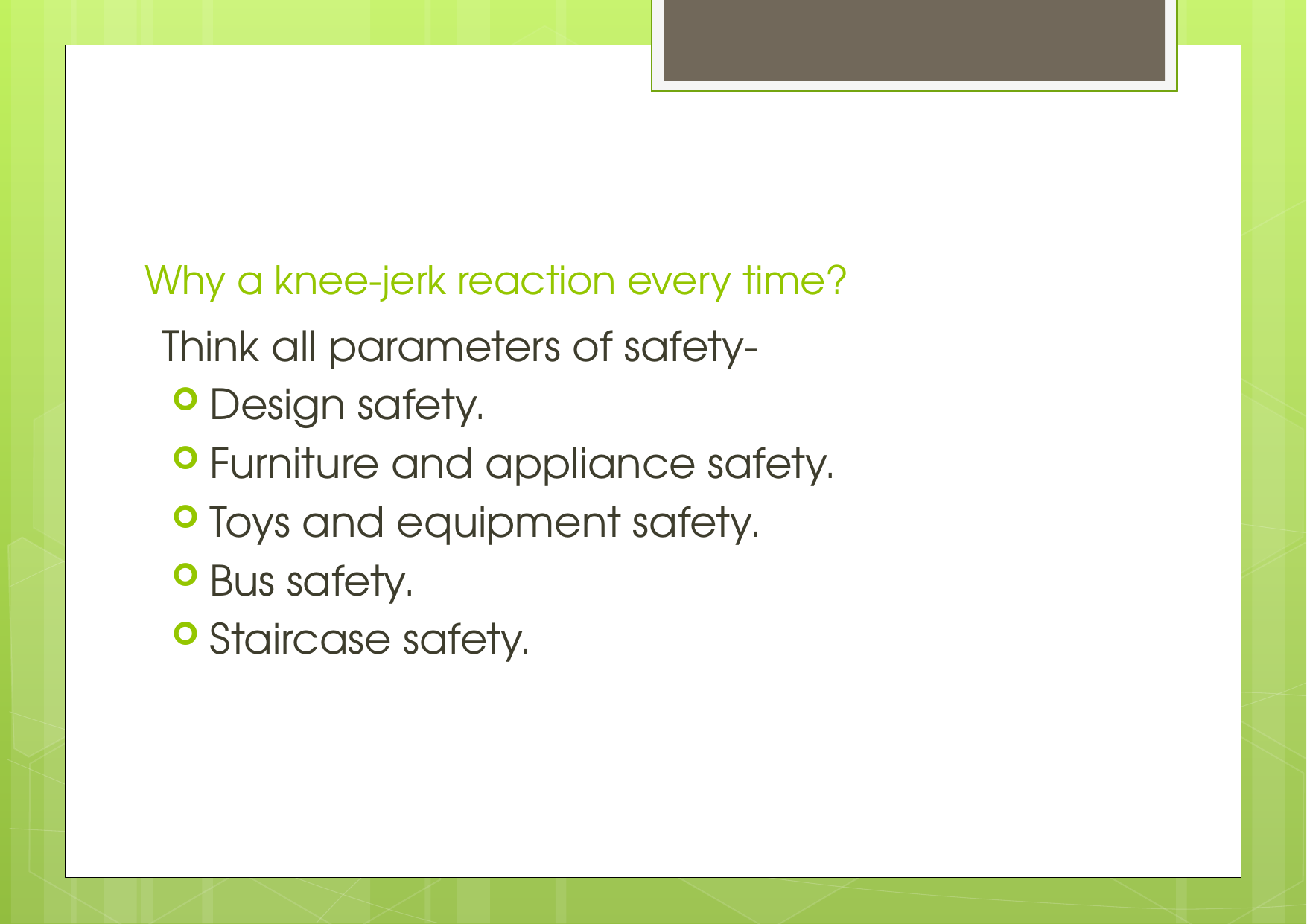

# Why a knee-jerk reaction every time?
Think all parameters of safety-
Design safety.
Furniture and appliance safety.
Toys and equipment safety.
Bus safety.
Staircase safety.